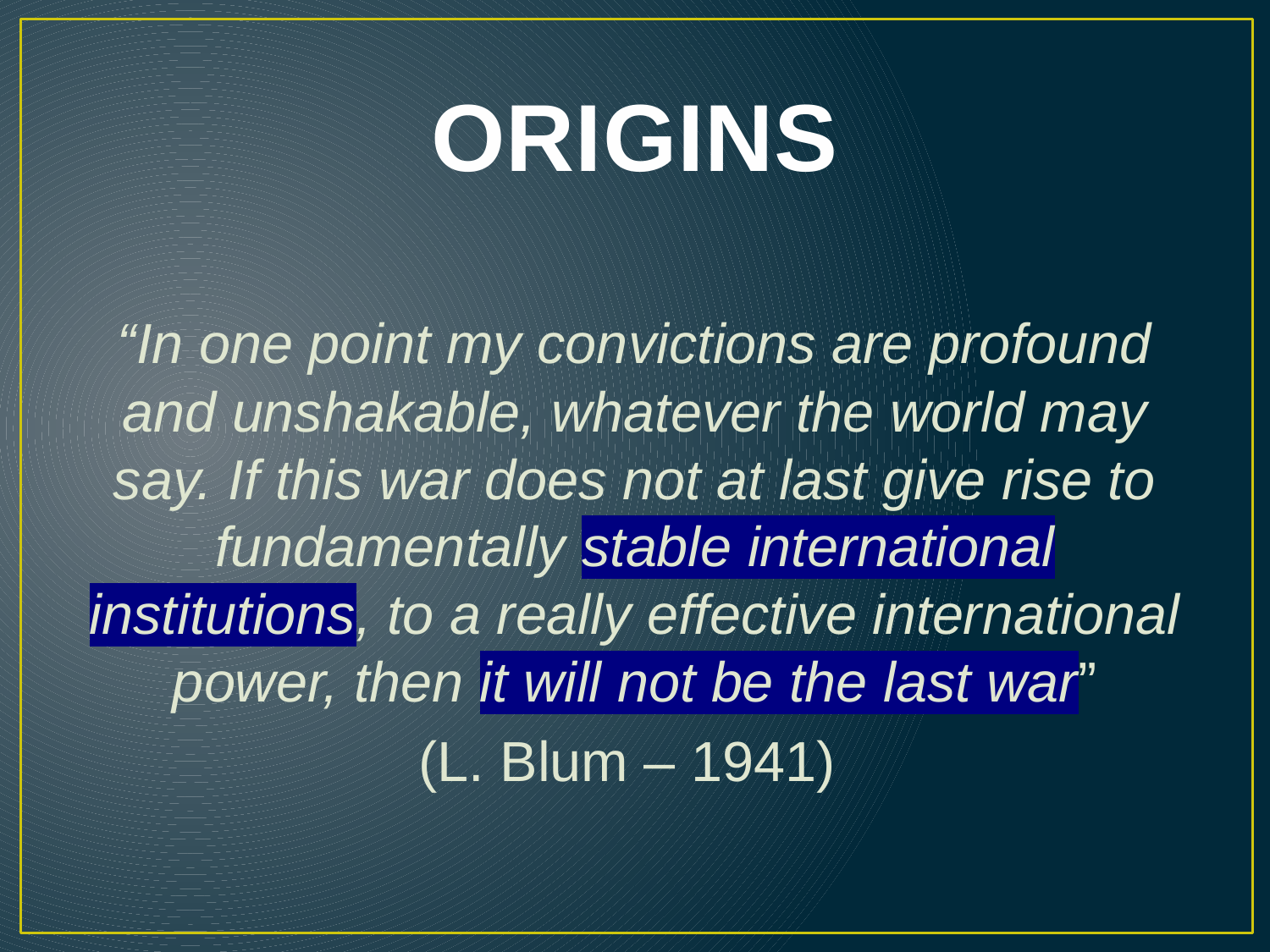

# ORIGINS

“In one point my convictions are profound and unshakable, whatever the world may say. If this war does not at last give rise to fundamentally stable international institutions, to a really effective international power, then it will not be the last war”
(L. Blum – 1941)